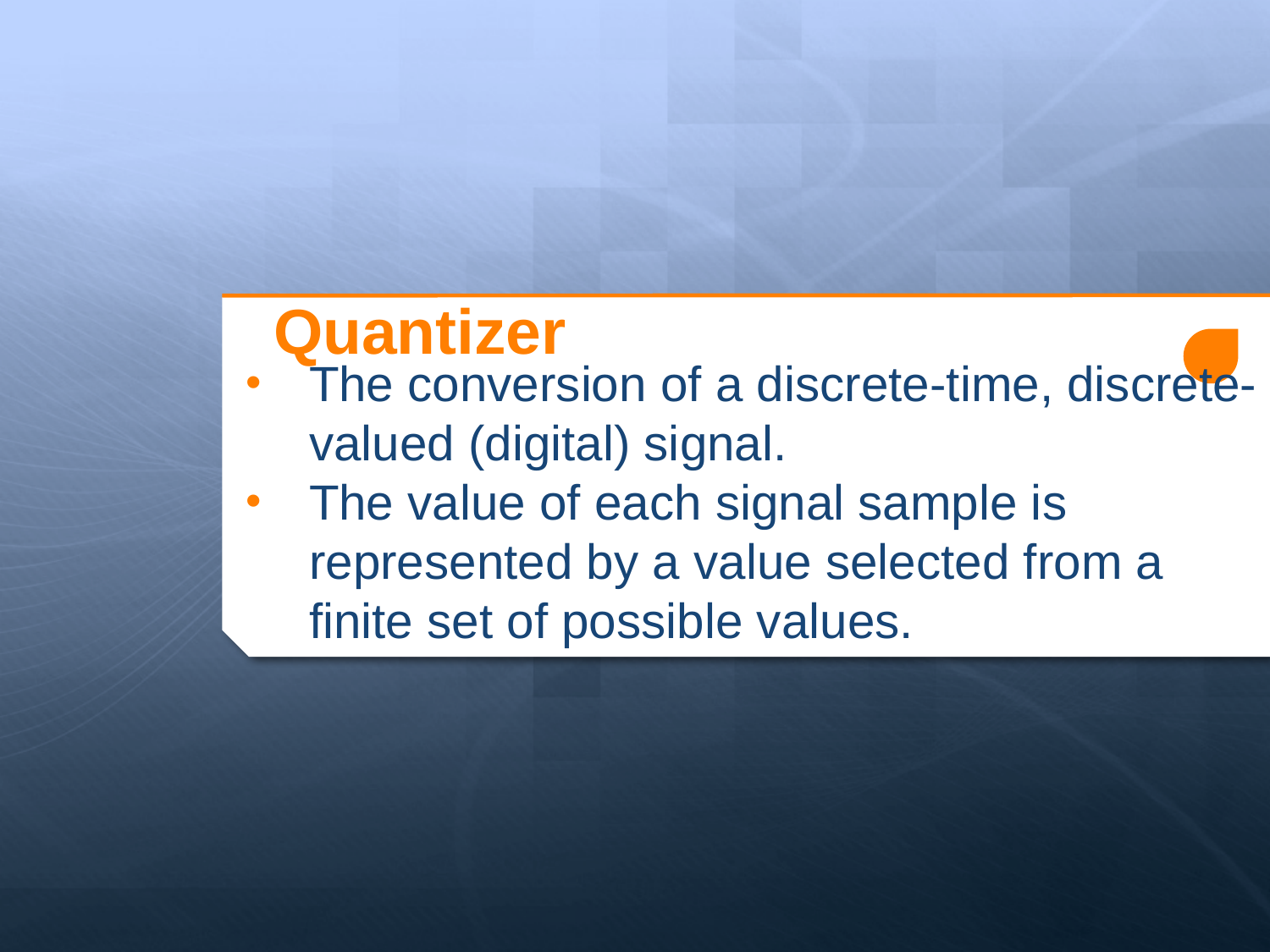

# Quantizer
The conversion of a discrete-time, discrete-valued (digital) signal.
The value of each signal sample is represented by a value selected from a finite set of possible values.